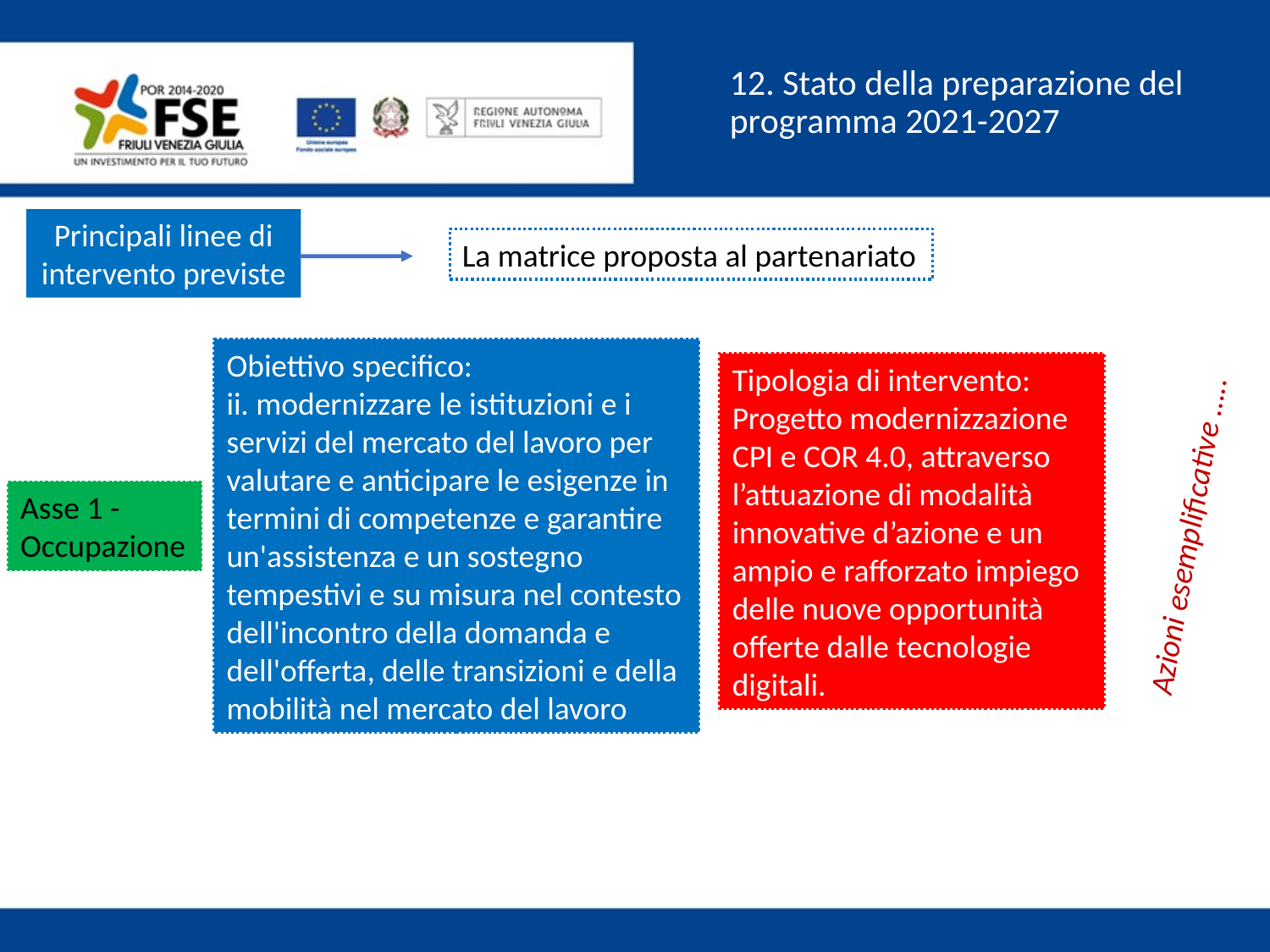

12. Stato della preparazione del programma 2021-2027
Principali linee di intervento previste
La matrice proposta al partenariato
Obiettivo specifico:
ii. modernizzare le istituzioni e i servizi del mercato del lavoro per valutare e anticipare le esigenze in termini di competenze e garantire un'assistenza e un sostegno tempestivi e su misura nel contesto dell'incontro della domanda e dell'offerta, delle transizioni e della mobilità nel mercato del lavoro
Tipologia di intervento:
Progetto modernizzazione CPI e COR 4.0, attraverso l’attuazione di modalità innovative d’azione e un ampio e rafforzato impiego delle nuove opportunità offerte dalle tecnologie digitali.
Asse 1 - Occupazione
Azioni esemplificative …..